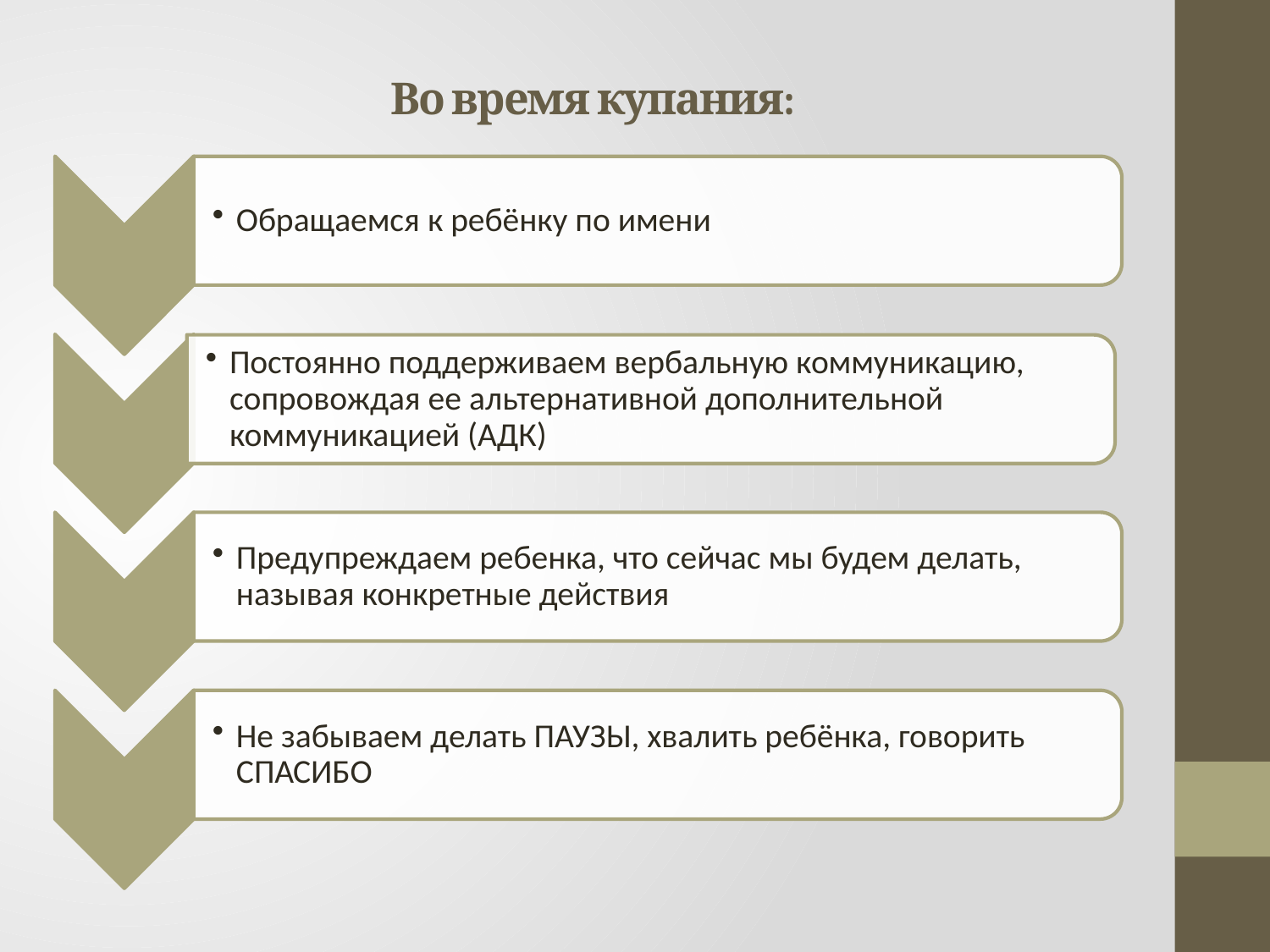

# Во время купания:

Обращаемся к ребёнку по имени

Постоянно поддерживаем вербальную коммуникацию, сопровождая ее альтернативной дополнительной коммуникацией (АДК)

Предупреждаем ребенка, что сейчас мы будем делать, называя конкретные действия

Не забываем делать ПАУЗЫ, хвалить ребёнка, говорить СПАСИБО